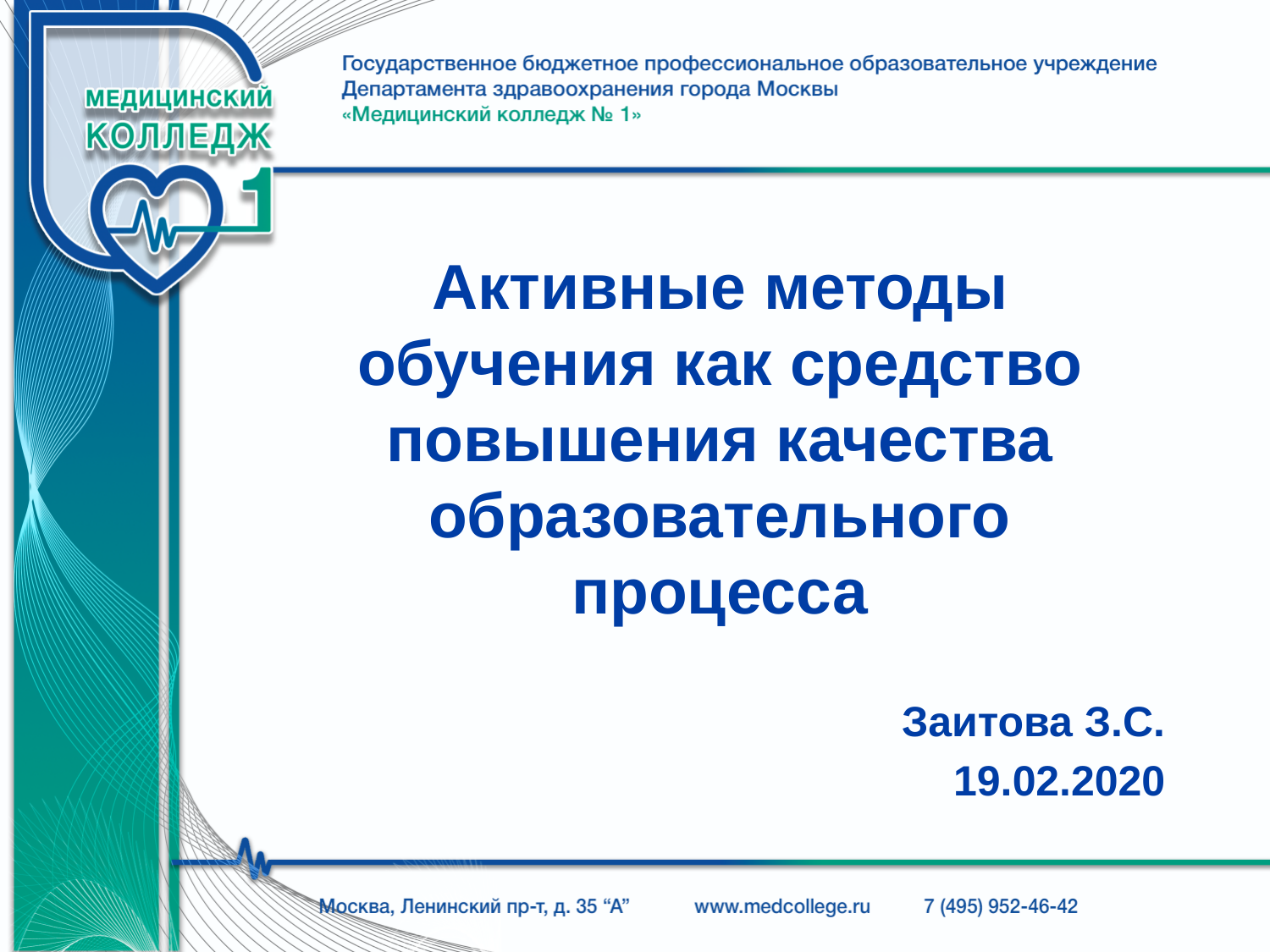

# Активные методы обучения как средство повышения качества образовательного процесса
Заитова З.С.
19.02.2020